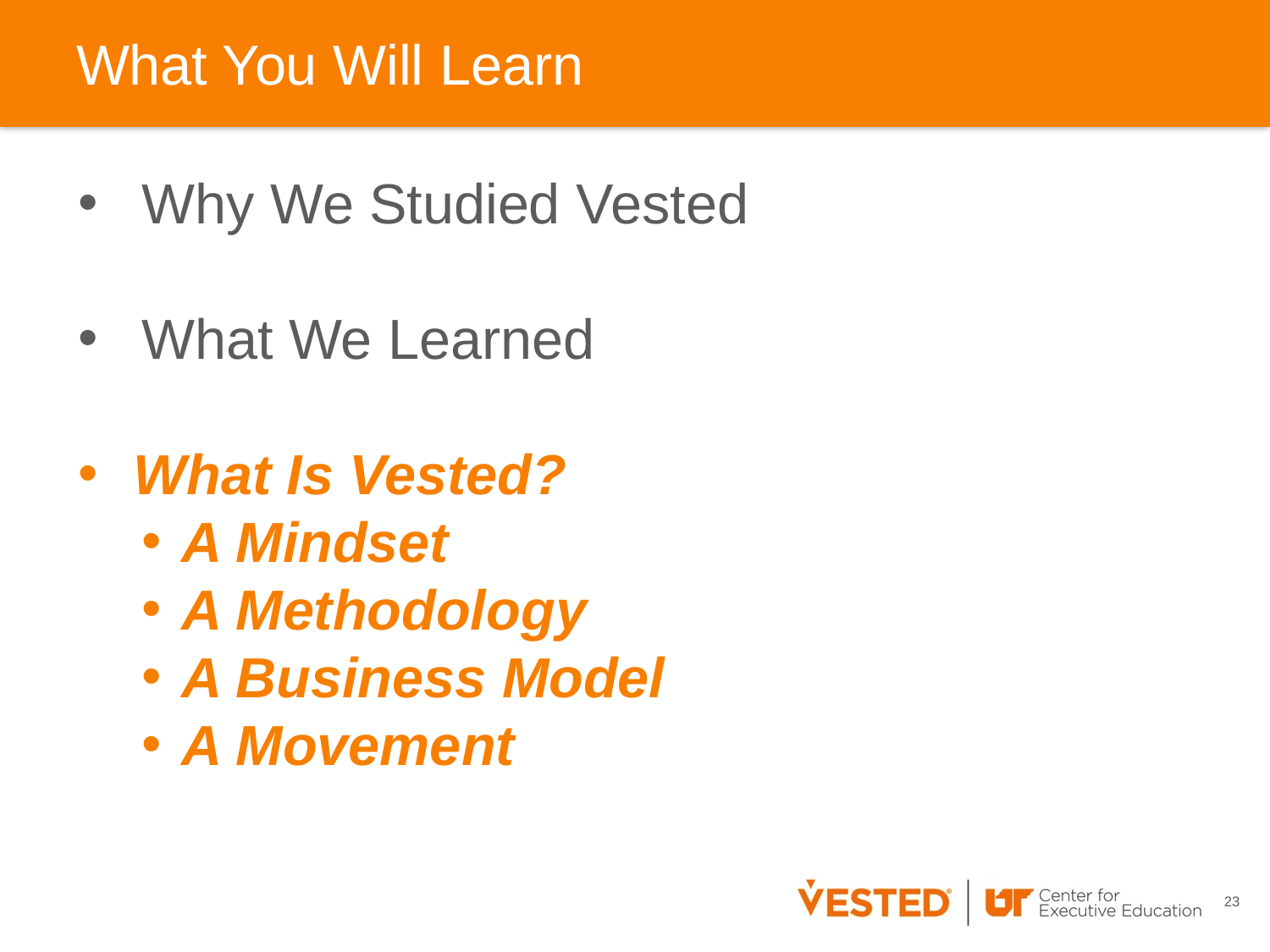

# What You Will Learn
Why We Studied Vested

What We Learned

 What Is Vested?
A Mindset
A Methodology
A Business Model
A Movement

23